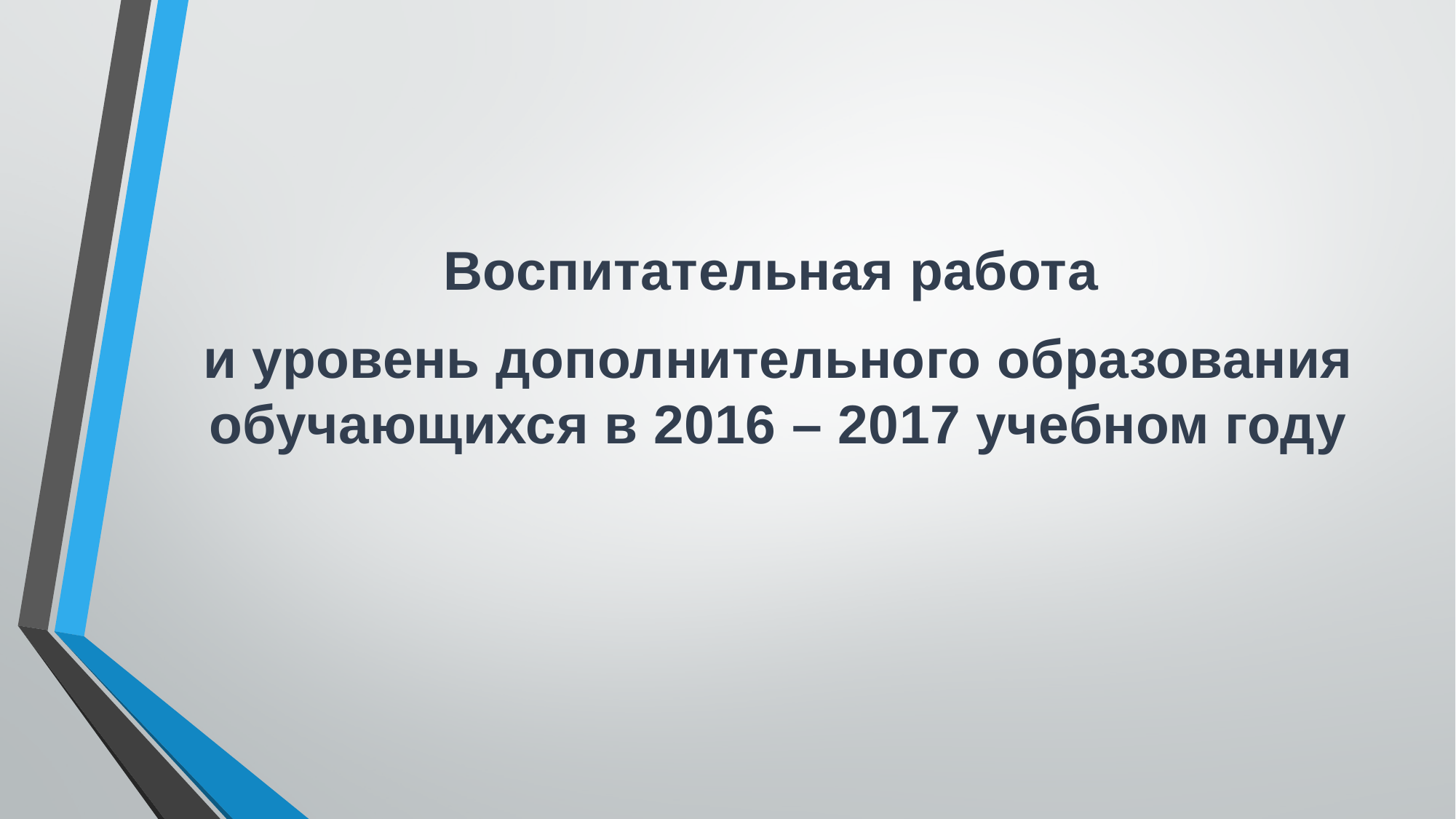

Воспитательная работа
и уровень дополнительного образования обучающихся в 2016 – 2017 учебном году